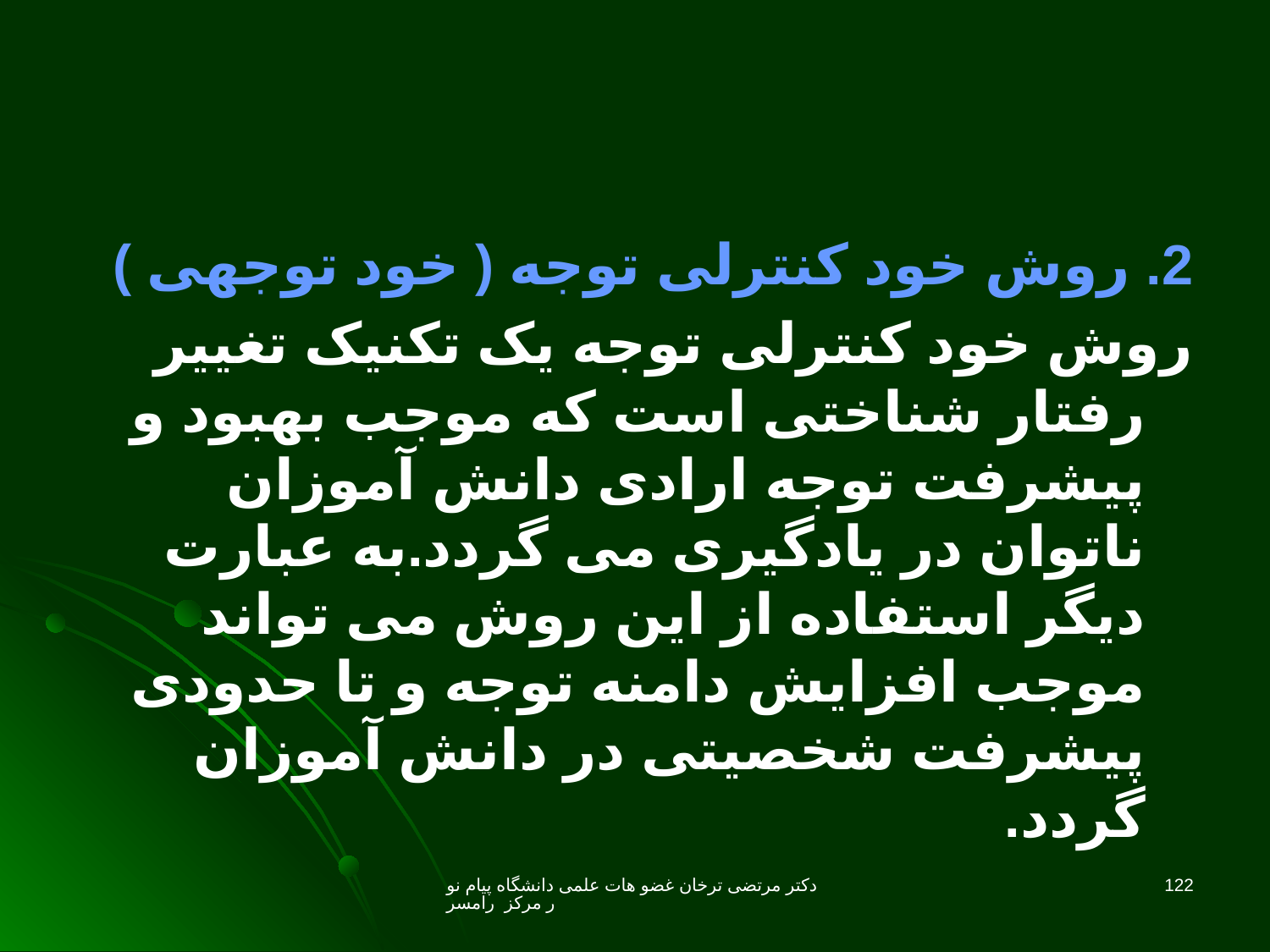

2. روش خود کنترلی توجه ( خود توجهی )
روش خود کنترلی توجه یک تکنیک تغییر رفتار شناختی است که موجب بهبود و پیشرفت توجه ارادی دانش آموزان ناتوان در یادگیری می گردد.به عبارت دیگر استفاده از این روش می تواند موجب افزایش دامنه توجه و تا حدودی پیشرفت شخصیتی در دانش آموزان گردد.

ادامه
دکتر مرتضی ترخان غضو هات علمی دانشگاه پیام نور مرکز رامسر
122